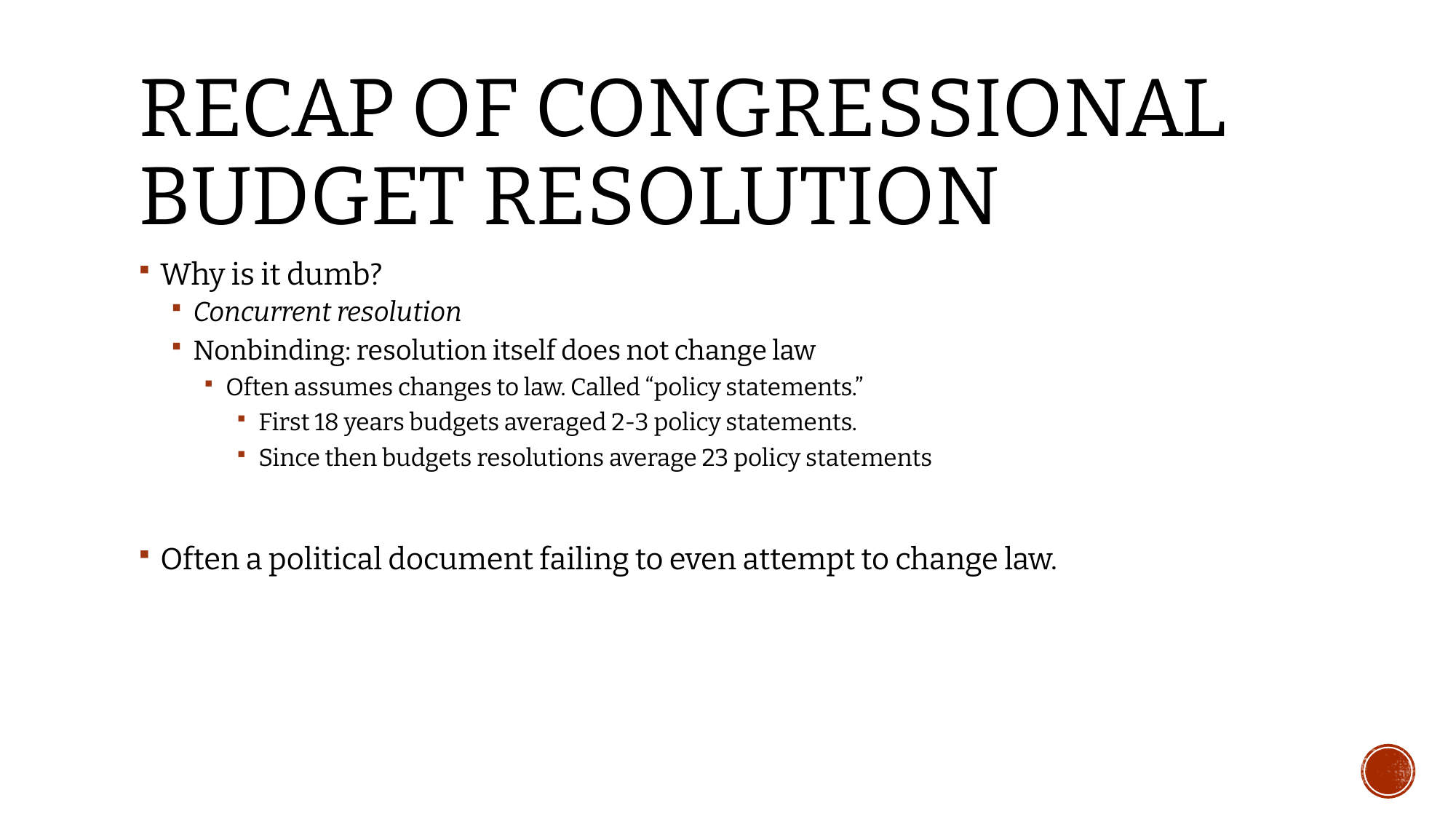

# Recap of Congressional Budget Resolution
Why is it dumb?
Concurrent resolution
Nonbinding: resolution itself does not change law
Often assumes changes to law. Called “policy statements.”
First 18 years budgets averaged 2-3 policy statements.
Since then budgets resolutions average 23 policy statements

Often a political document failing to even attempt to change law.